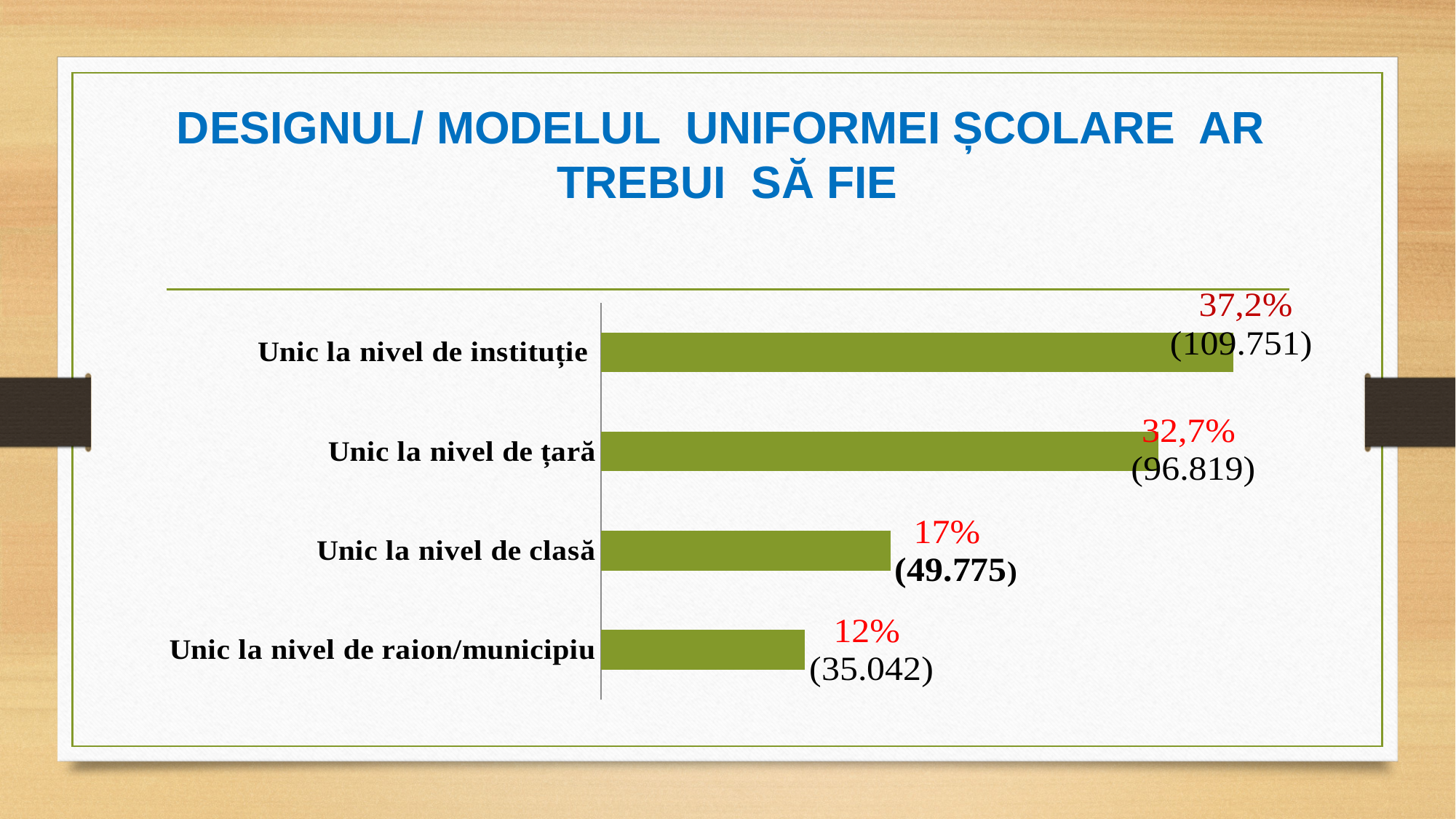

# DESIGNUL/ MODELUL  UNIFORMEI ȘCOLARE  AR  TREBUI  SĂ FIE

### Chart

| Category |  |
|---|---|
| Unic la nivel de raion/municipiu | 35042.0 |
| Unic la nivel de clasă | 49775.0 |
| Unic la nivel de țară | 95819.0 |
| Unic la nivel de instituție  | 108751.0 |